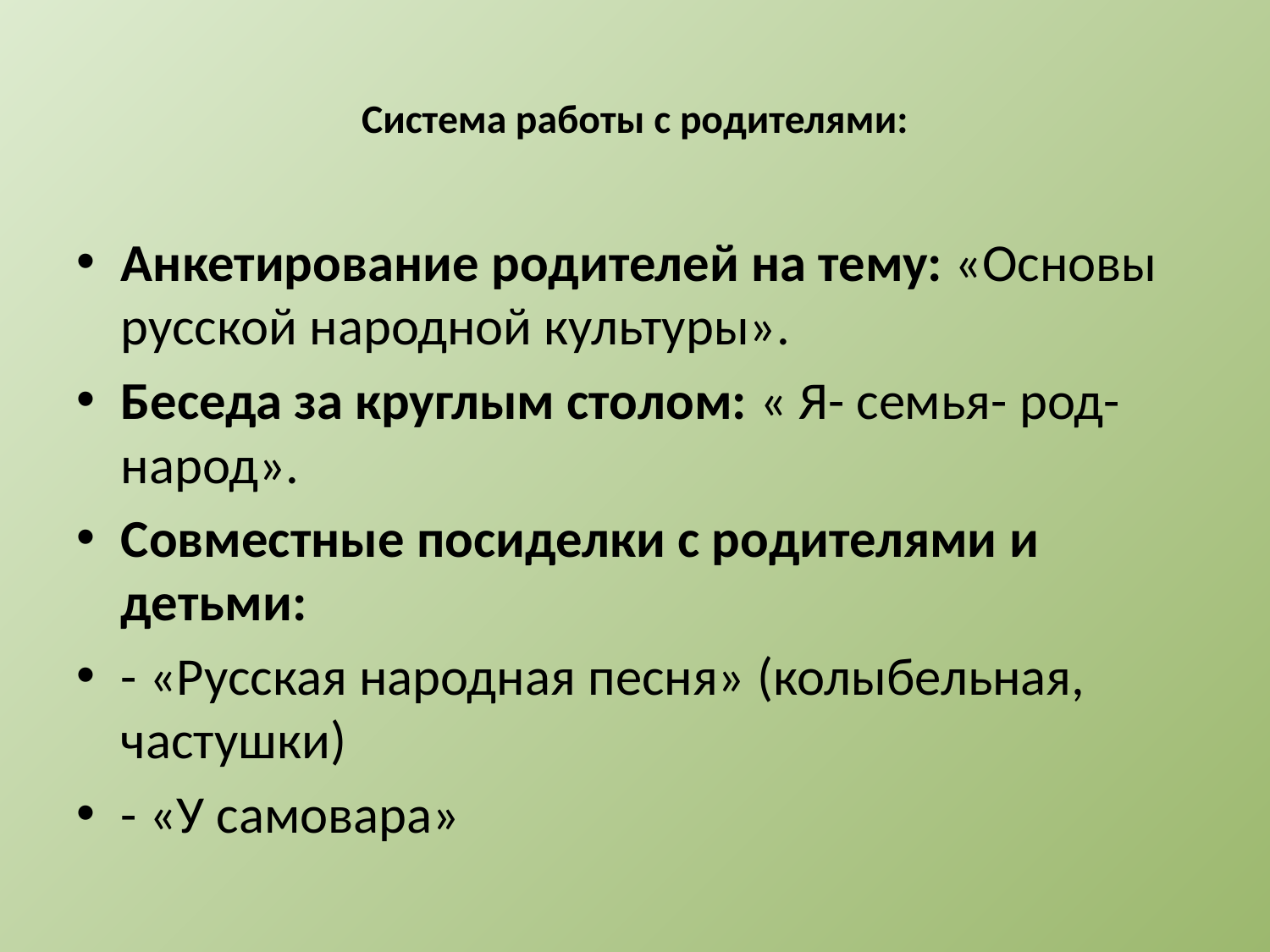

# Система работы с родителями:
Анкетирование родителей на тему: «Основы русской народной культуры».
Беседа за круглым столом: « Я- семья- род-народ».
Совместные посиделки с родителями и детьми:
- «Русская народная песня» (колыбельная, частушки)
- «У самовара»